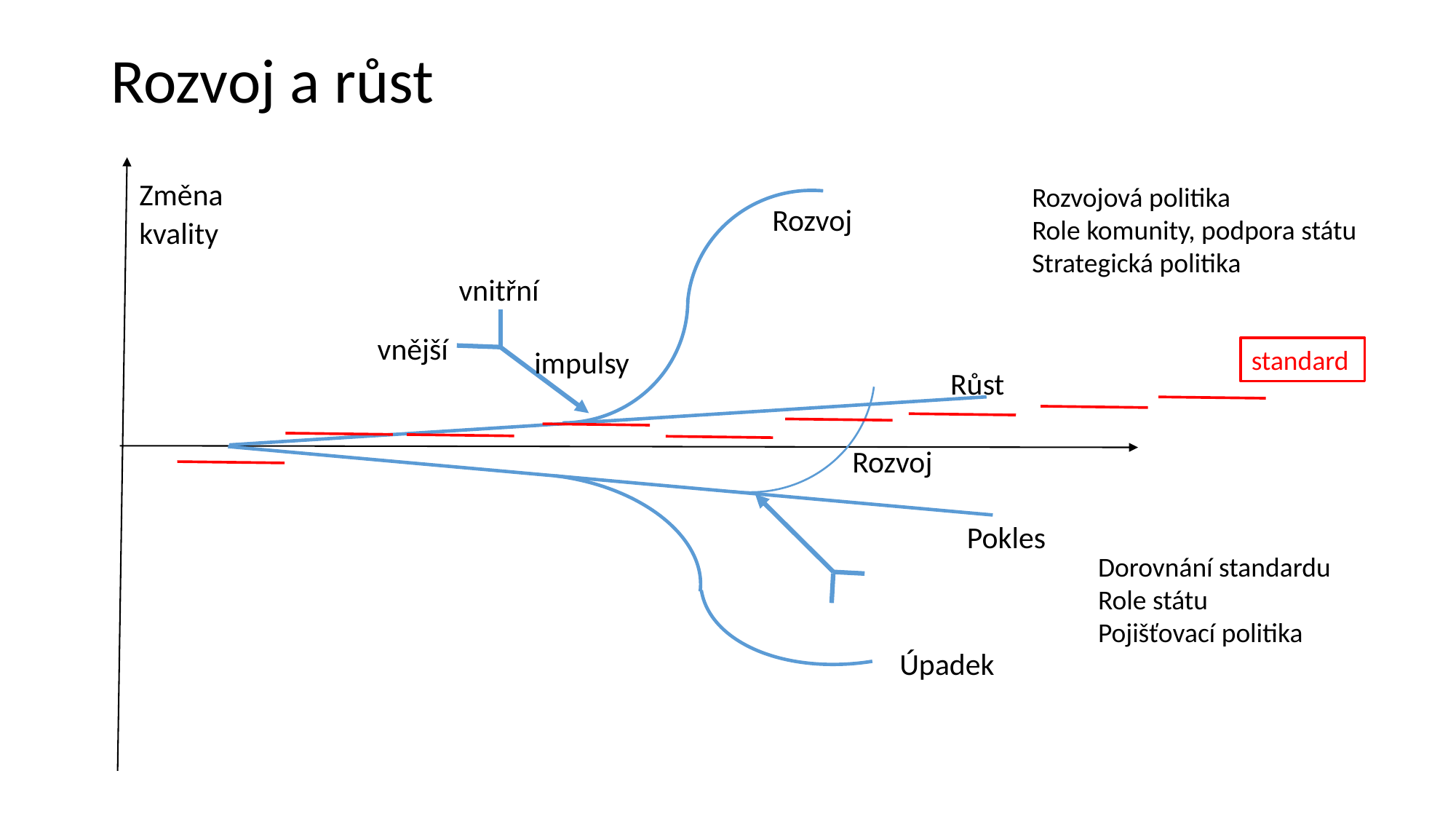

# Rozvoj a růst

Změna kvality

Rozvoj
vnější
Růst
Rozvoj
Pokles
Úpadek
vnitřní
impulsy
Rozvojová politika
Role komunity, podpora státu
Strategická politika
standard
Dorovnání standardu
Role státu
Pojišťovací politika